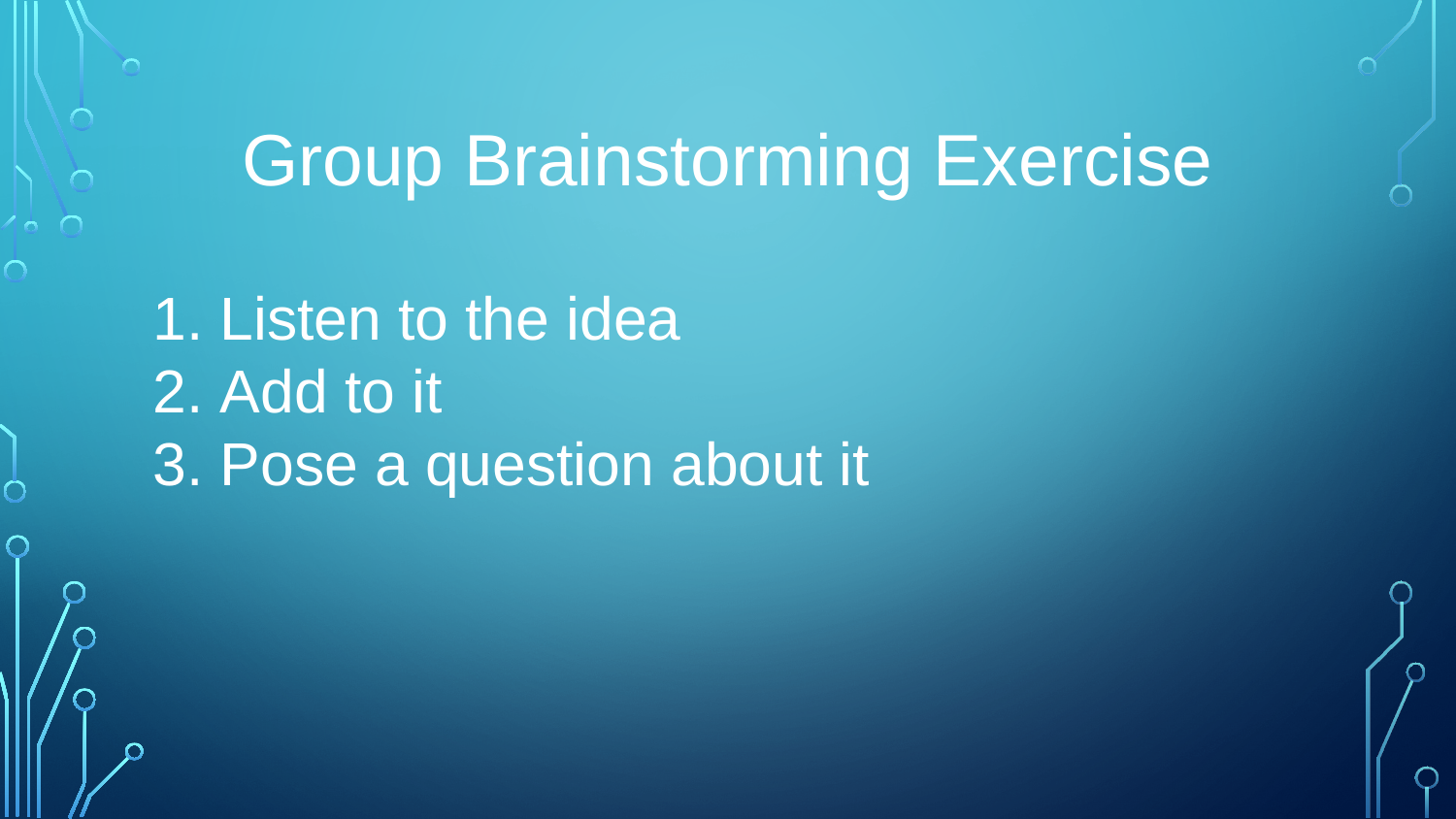

# Group Brainstorming Exercise
Listen to the idea
Add to it
Pose a question about it